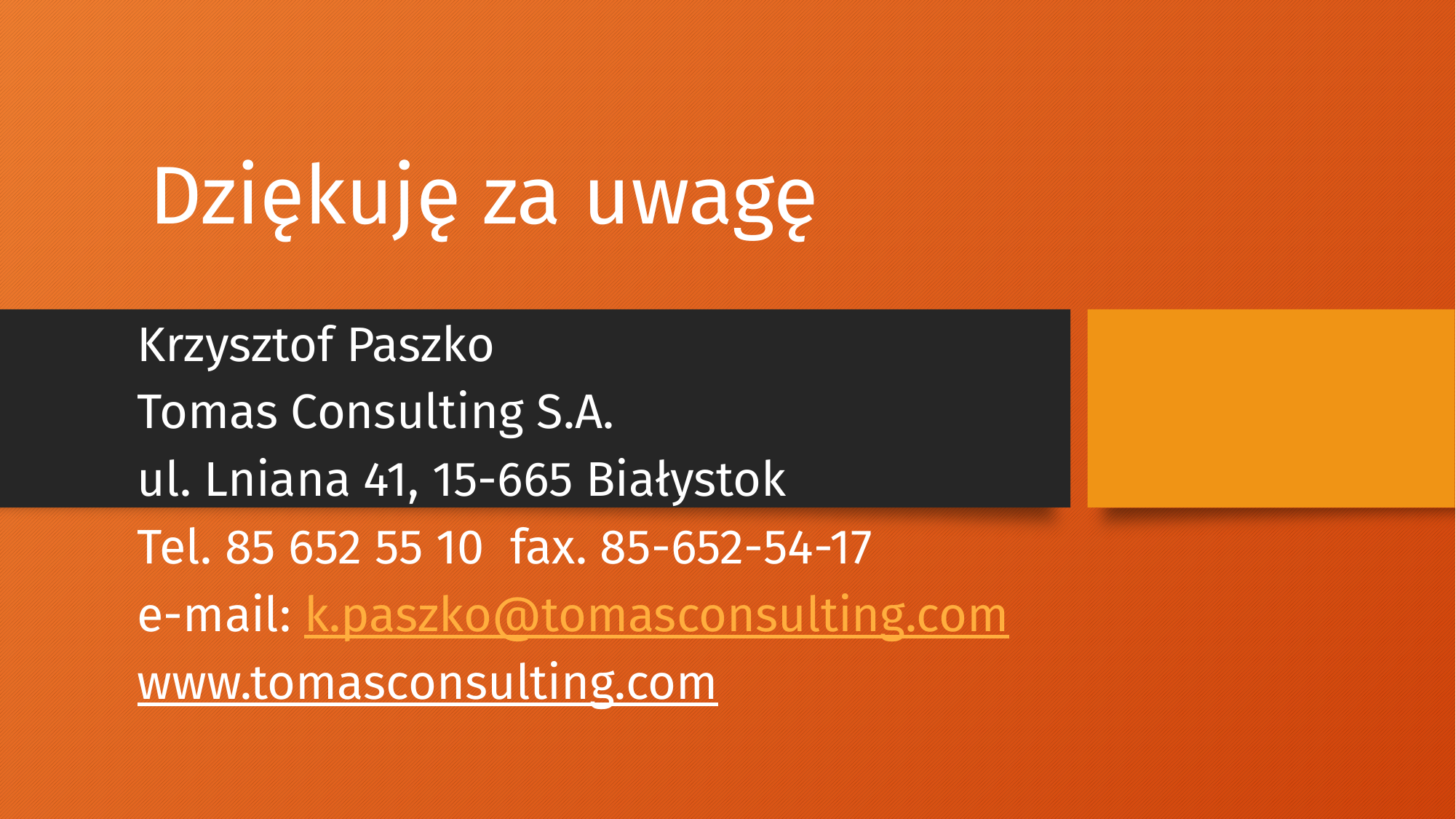

# Dziękuję za uwagę
Krzysztof Paszko
Tomas Consulting S.A.
ul. Lniana 41, 15-665 Białystok
Tel. 85 652 55 10  fax. 85-652-54-17
e-mail: k.paszko@tomasconsulting.com
www.tomasconsulting.com